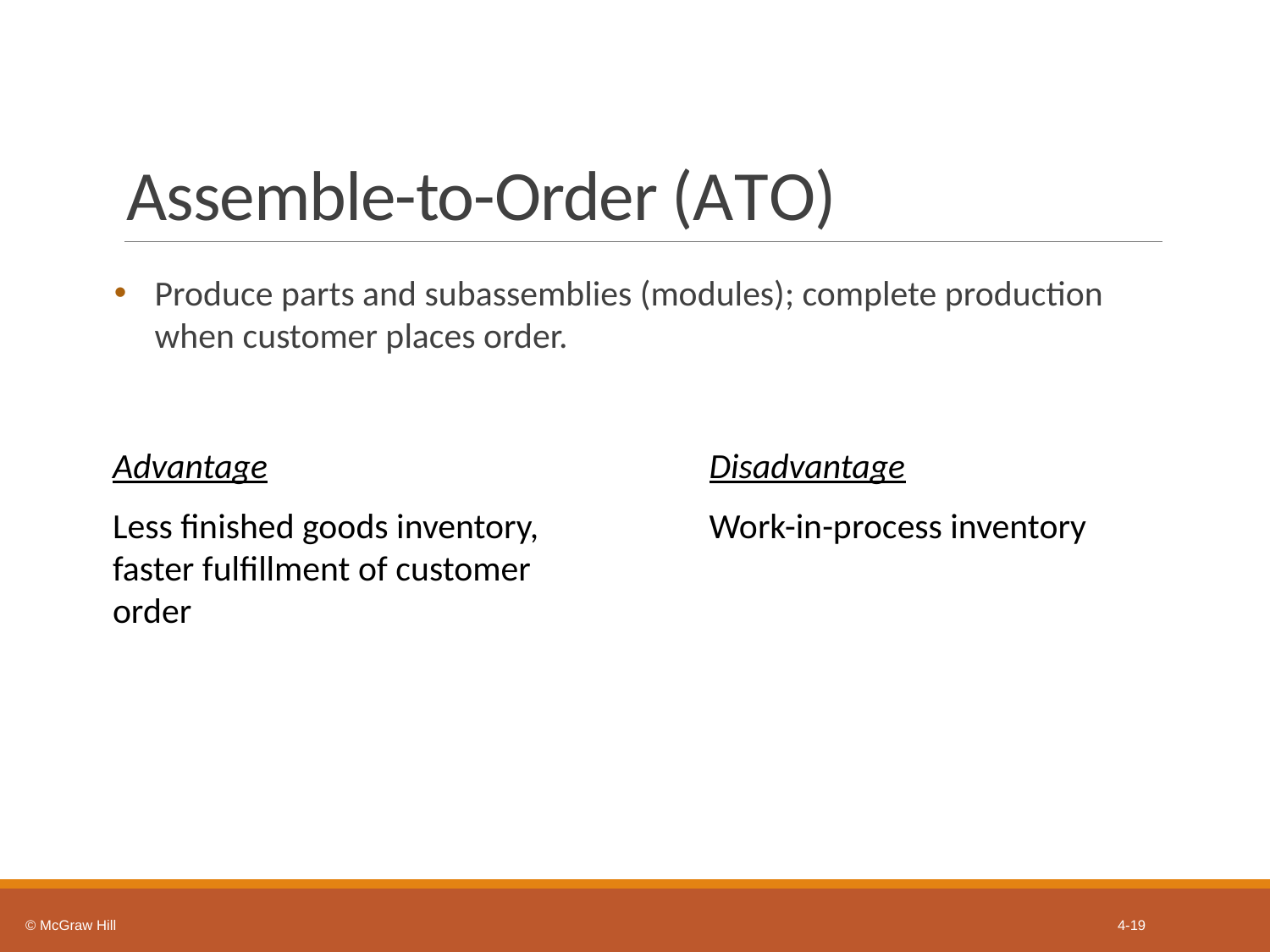

# Assemble-to-Order (A T O)
Produce parts and subassemblies (modules); complete production when customer places order.
Advantage
Less finished goods inventory, faster fulfillment of customer order
Disadvantage
Work-in-process inventory